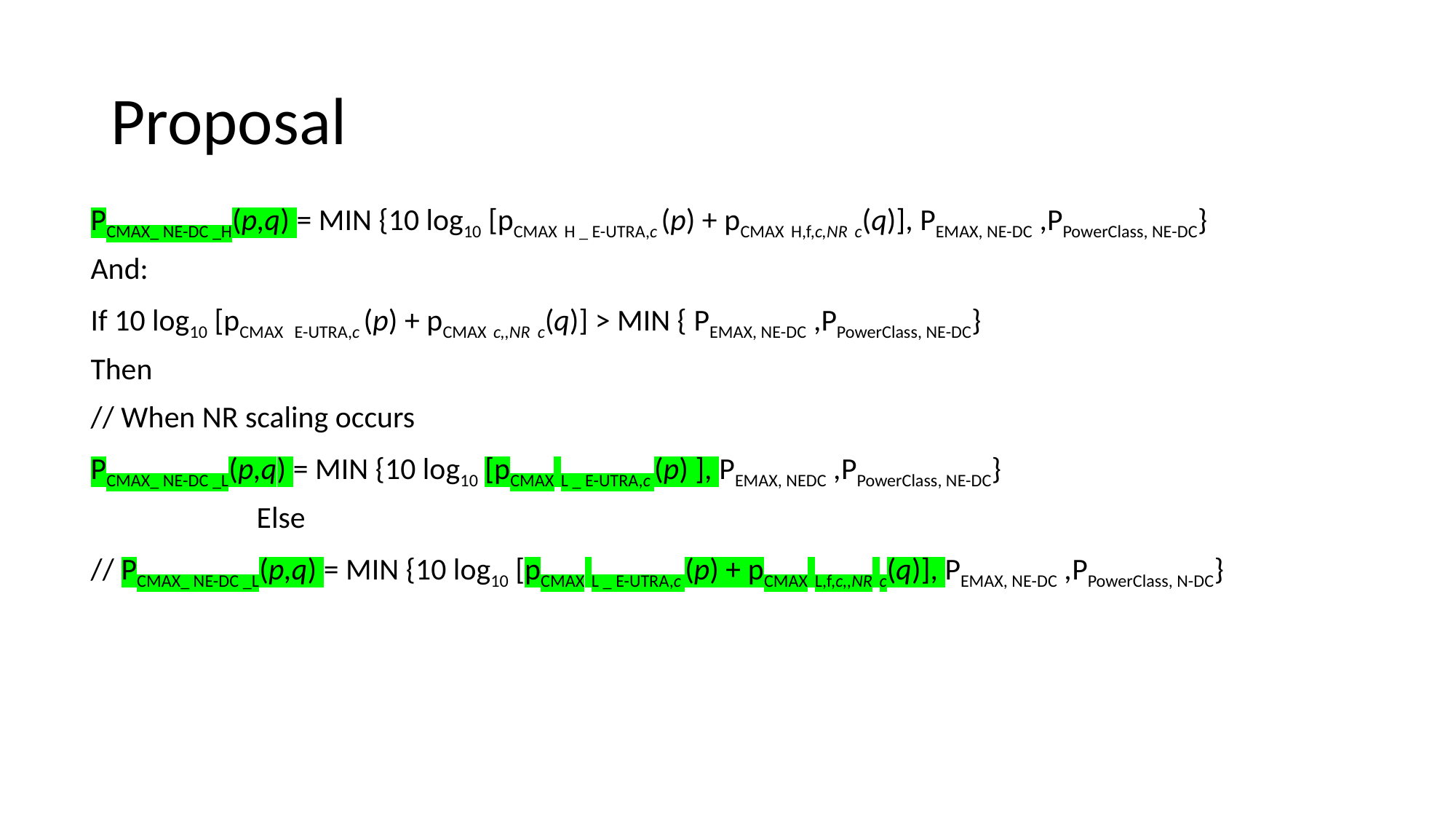

# Proposal
PCMAX_ NE-DC _H(p,q) = MIN {10 log10 [pCMAX H _ E-UTRA,c (p) + pCMAX H,f,c,NR c(q)], PEMAX, NE-DC ,PPowerClass, NE-DC}
And:
If 10 log10 [pCMAX  E-UTRA,c (p) + pCMAX c,,NR c(q)] > MIN { PEMAX, NE-DC ,PPowerClass, NE-DC}
Then
// When NR scaling occurs
PCMAX_ NE-DC _L(p,q) = MIN {10 log10 [pCMAX L _ E-UTRA,c (p) ], PEMAX, NEDC ,PPowerClass, NE-DC}
                        Else
// PCMAX_ NE-DC _L(p,q) = MIN {10 log10 [pCMAX L _ E-UTRA,c (p) + pCMAX L,f,c,,NR c(q)], PEMAX, NE-DC ,PPowerClass, N-DC}